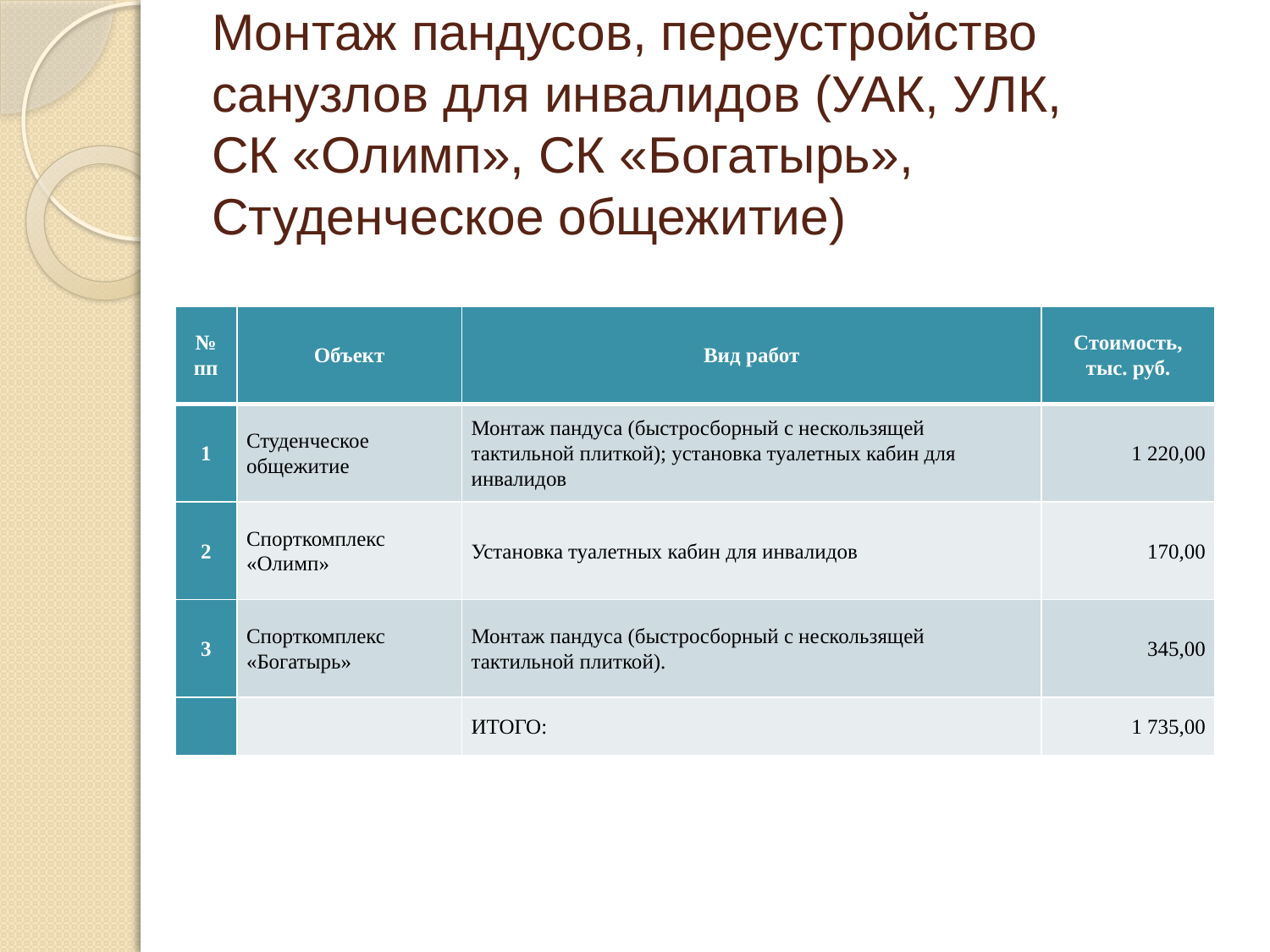

# Монтаж пандусов, переустройство санузлов для инвалидов (УАК, УЛК, СК «Олимп», СК «Богатырь», Студенческое общежитие)
| № пп | Объект | Вид работ | Стоимость, тыс. руб. |
| --- | --- | --- | --- |
| 1 | Студенческое общежитие | Монтаж пандуса (быстросборный с нескользящей тактильной плиткой); установка туалетных кабин для инвалидов | 1 220,00 |
| 2 | Спорткомплекс «Олимп» | Установка туалетных кабин для инвалидов | 170,00 |
| 3 | Спорткомплекс «Богатырь» | Монтаж пандуса (быстросборный с нескользящей тактильной плиткой). | 345,00 |
|  |  | ИТОГО: | 1 735,00 |